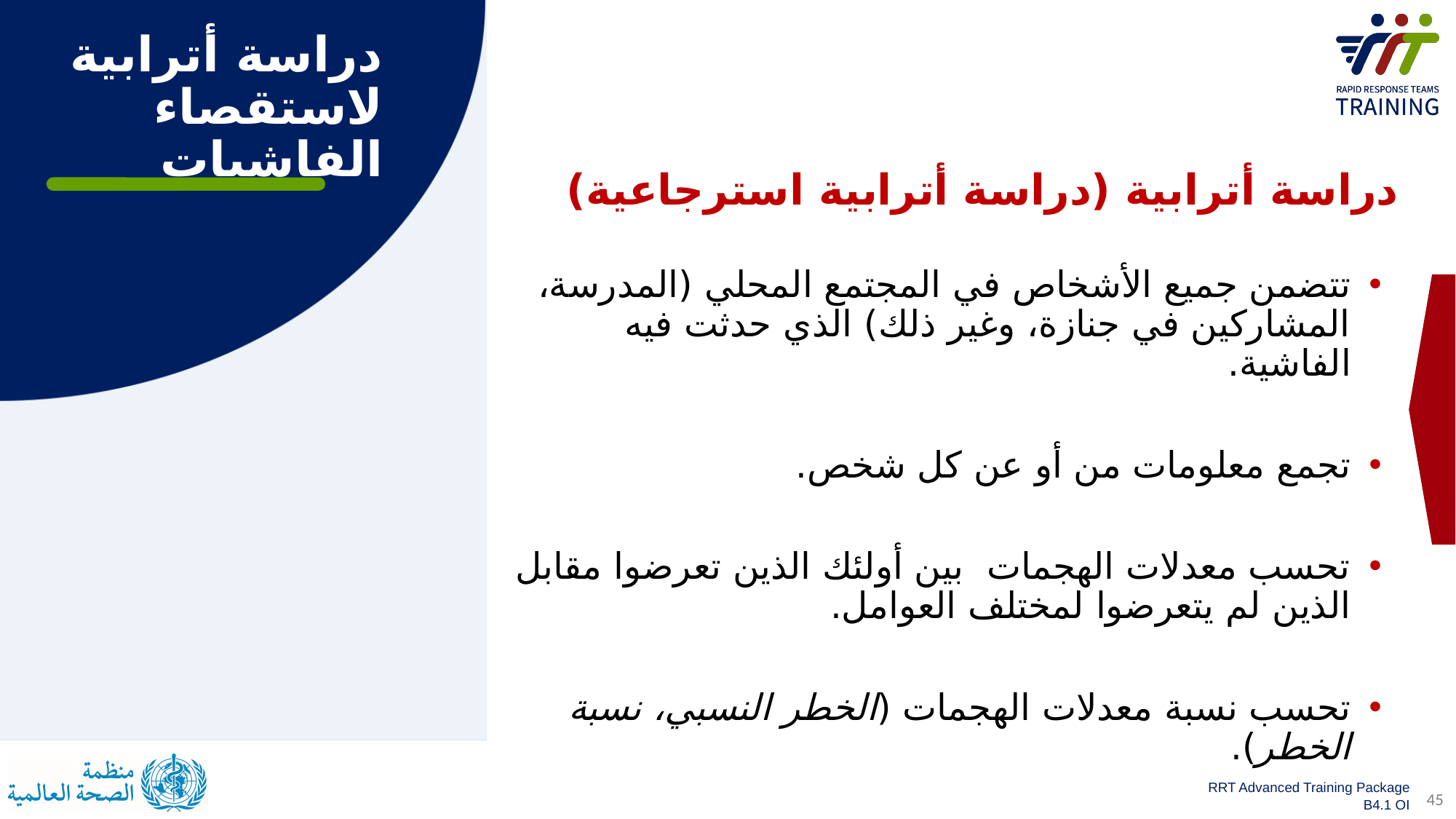

دراسة أترابية لاستقصاء الفاشيات
دراسة أترابية (دراسة أترابية استرجاعية)

تتضمن جميع الأشخاص في المجتمع المحلي (المدرسة، المشاركين في جنازة، وغير ذلك) الذي حدثت فيه الفاشية.

تجمع معلومات من أو عن كل شخص.

تحسب معدلات الهجمات  بين أولئك الذين تعرضوا مقابل الذين لم يتعرضوا لمختلف العوامل.

تحسب نسبة معدلات الهجمات (الخطر النسبي، نسبة الخطر).